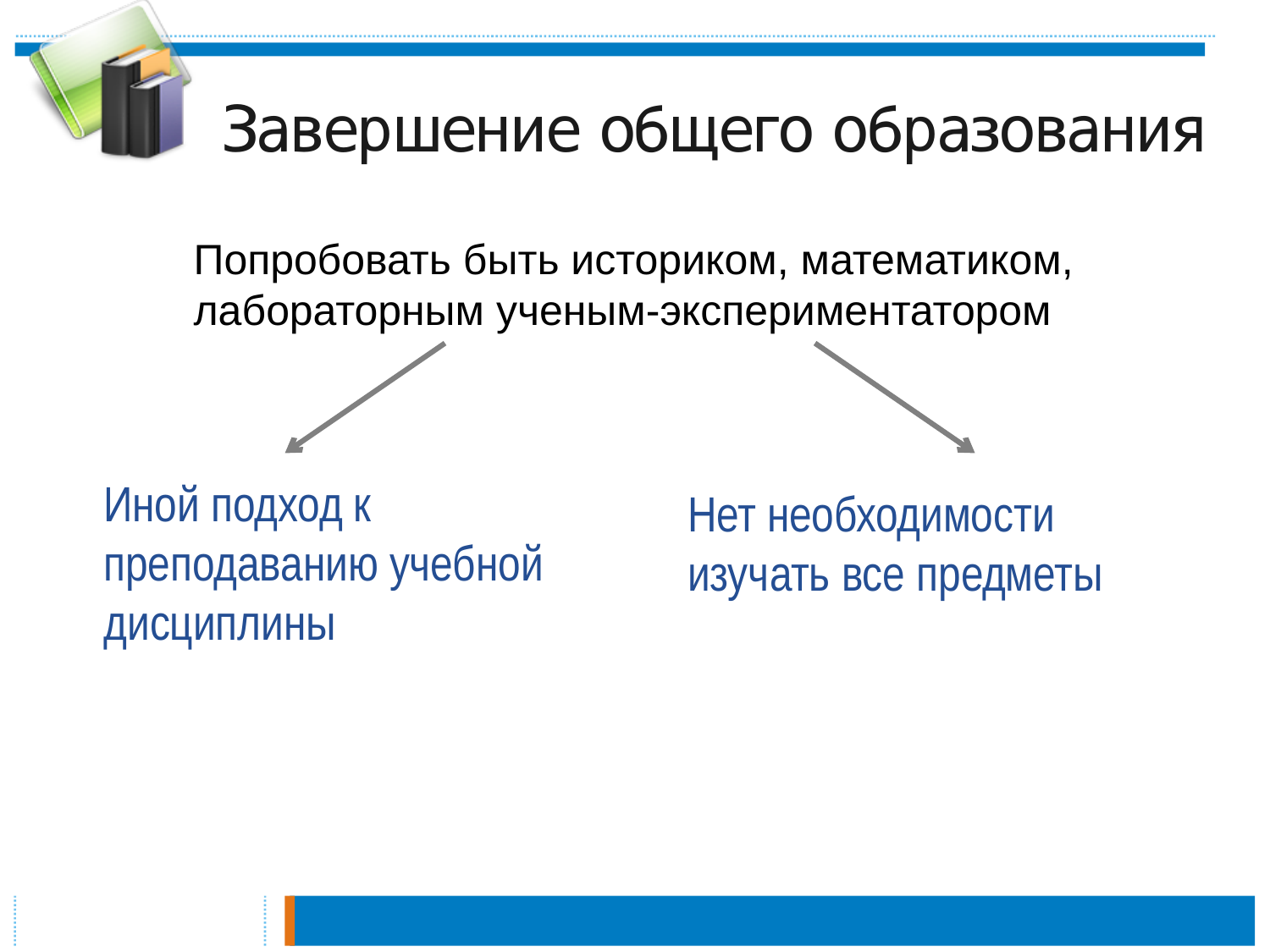

# Завершение общего образования
Попробовать быть историком, математиком, лабораторным ученым-экспериментатором
Иной подход к преподаванию учебной дисциплины
Нет необходимости изучать все предметы